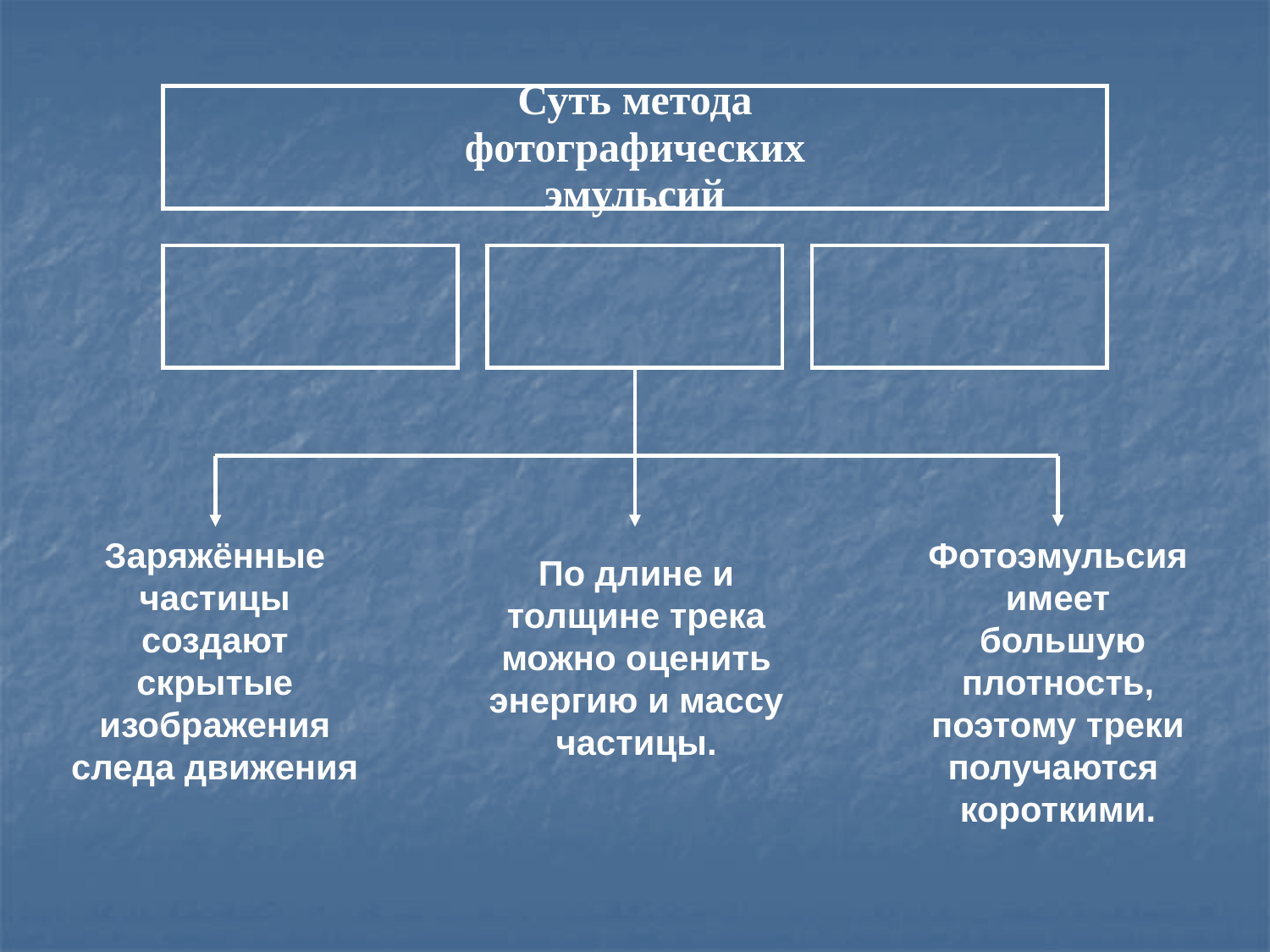

Суть метода
фотографических
эмульсий
Заряжённые частицы создают скрытые изображения следа движения
Фотоэмульсия имеет
 большую плотность,
поэтому треки
получаются
короткими.

По длине и толщине трека можно оценить энергию и массу частицы.